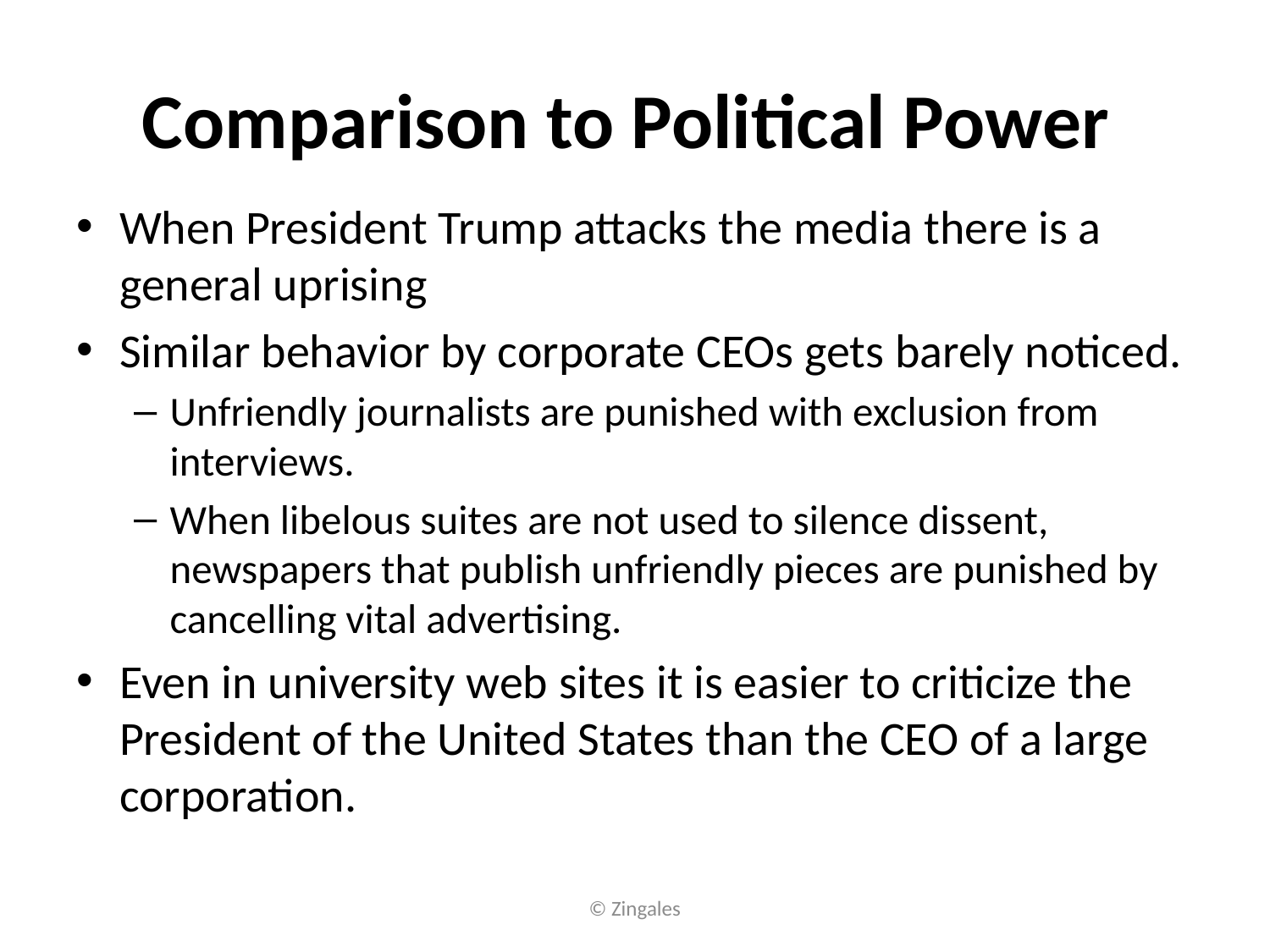

# Comparison to Political Power
When President Trump attacks the media there is a general uprising
Similar behavior by corporate CEOs gets barely noticed.
Unfriendly journalists are punished with exclusion from interviews.
When libelous suites are not used to silence dissent, newspapers that publish unfriendly pieces are punished by cancelling vital advertising.
Even in university web sites it is easier to criticize the President of the United States than the CEO of a large corporation.
© Zingales